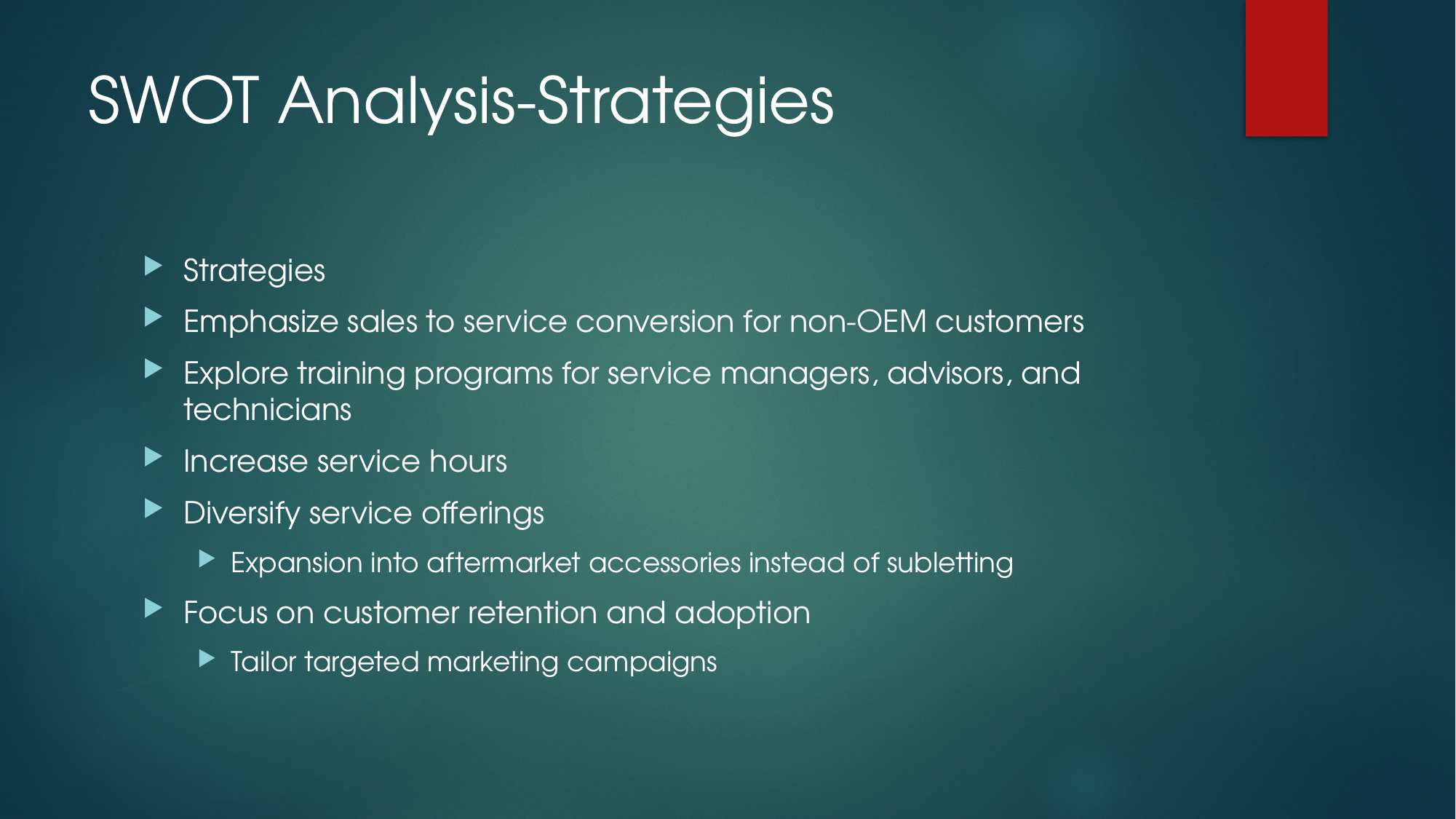

# SWOT Analysis-Strategies
Strategies
Emphasize sales to service conversion for non-OEM customers
Explore training programs for service managers, advisors, and technicians
Increase service hours
Diversify service offerings
Expansion into aftermarket accessories instead of subletting
Focus on customer retention and adoption
Tailor targeted marketing campaigns